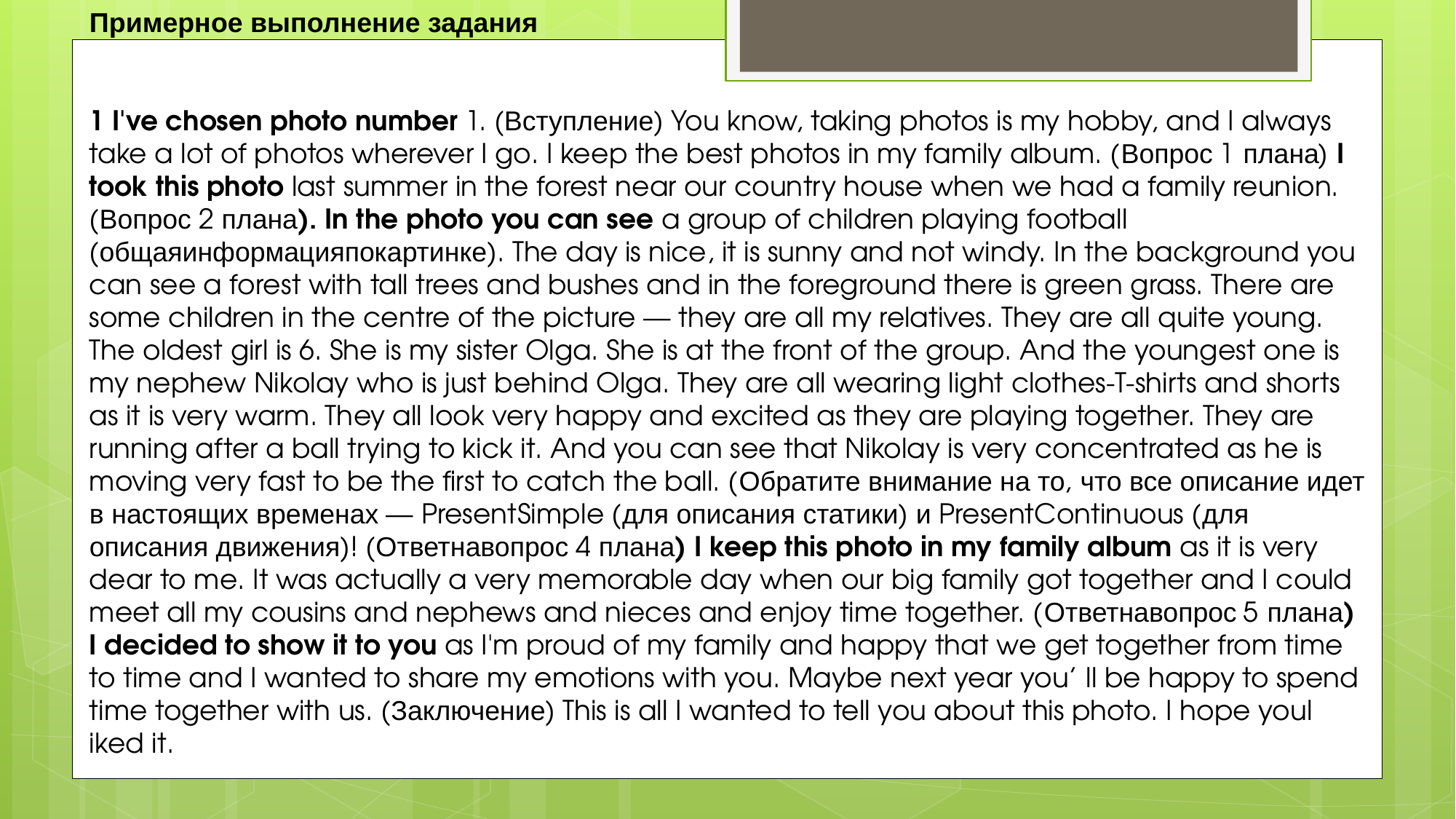

Примерное выполнение задания

1 I've chosen photo number 1. (Вступление) You know, taking photos is my hobby, and I always take a lot of photos wherever I go. I keep the best photos in my family album. (Вопрос 1 плана) I took this photo last summer in the forest near our country house when we had a family reunion. (Вопрос 2 плана). In the photo you can see a group of children playing football (общаяинформацияпокартинке). The day is nice, it is sunny and not windy. In the background you can see a forest with tall trees and bushes and in the foreground there is green grass. There are some children in the centre of the picture — they are all my relatives. They are all quite young. The oldest girl is 6. She is my sister Olga. She is at the front of the group. And the youngest one is my nephew Nikolay who is just behind Olga. They are all wearing light clothes-T-shirts and shorts as it is very warm. They all look very happy and excited as they are playing together. They are running after a ball trying to kick it. And you can see that Nikolay is very concentrated as he is moving very fast to be the first to catch the ball. (Обратите внимание на то, что все описание идет в настоящих временах — PresentSimple (для описания статики) и PresentContinuous (для описания движения)! (Ответнавопрос 4 плана) I keep this photo in my family album as it is very dear to me. It was actually a very memorable day when our big family got together and I could meet all my cousins and nephews and nieces and enjoy time together. (Ответнавопрос 5 плана) I decided to show it to you as I'm proud of my family and happy that we get together from time to time and I wanted to share my emotions with you. Maybe next year you’ ll be happy to spend time together with us. (Заключение) This is all I wanted to tell you about this photo. I hope youl iked it.